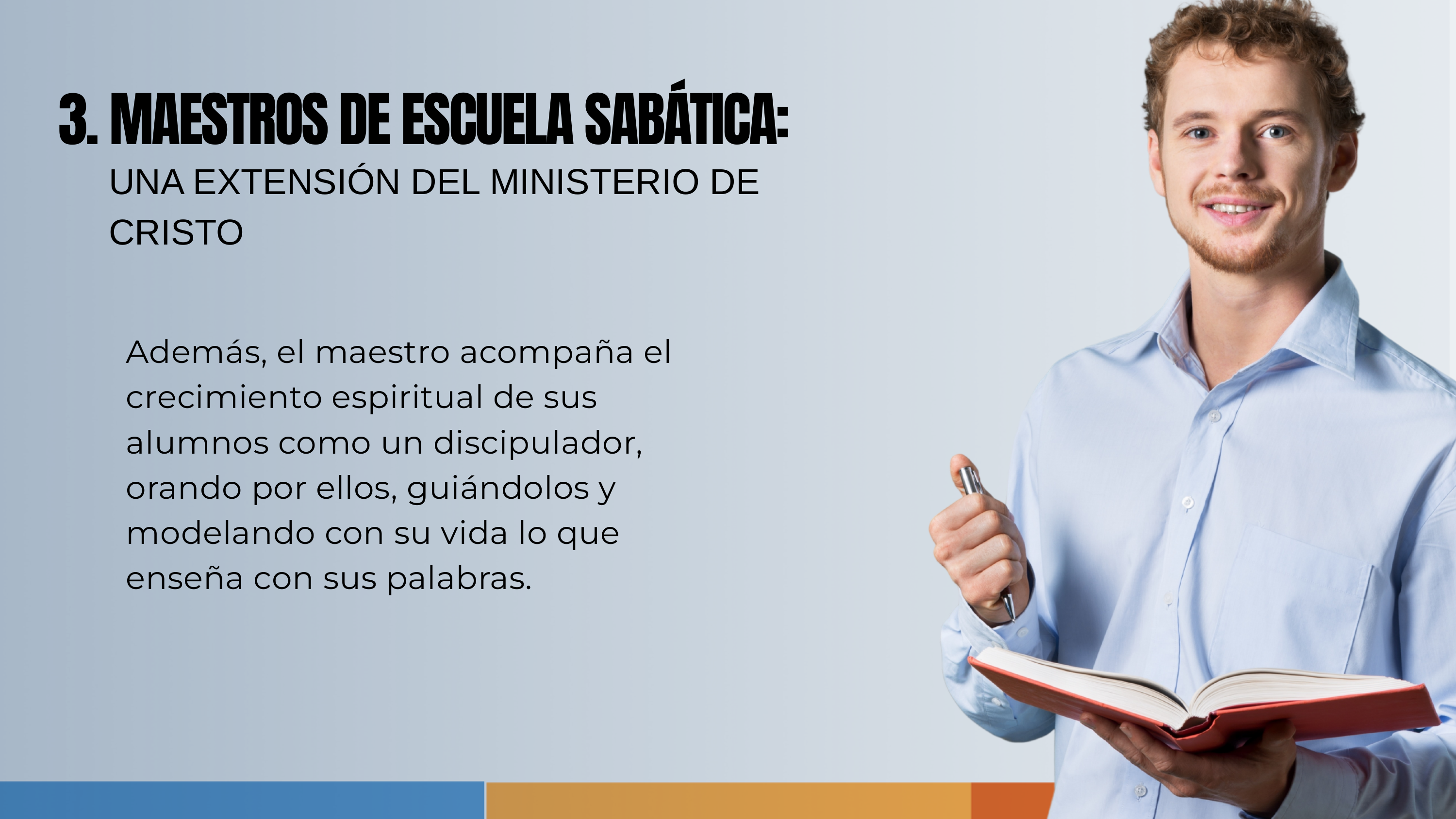

3. MAESTROS DE ESCUELA SABÁTICA:
UNA EXTENSIÓN DEL MINISTERIO DE CRISTO
Además, el maestro acompaña el crecimiento espiritual de sus alumnos como un discipulador, orando por ellos, guiándolos y modelando con su vida lo que enseña con sus palabras.